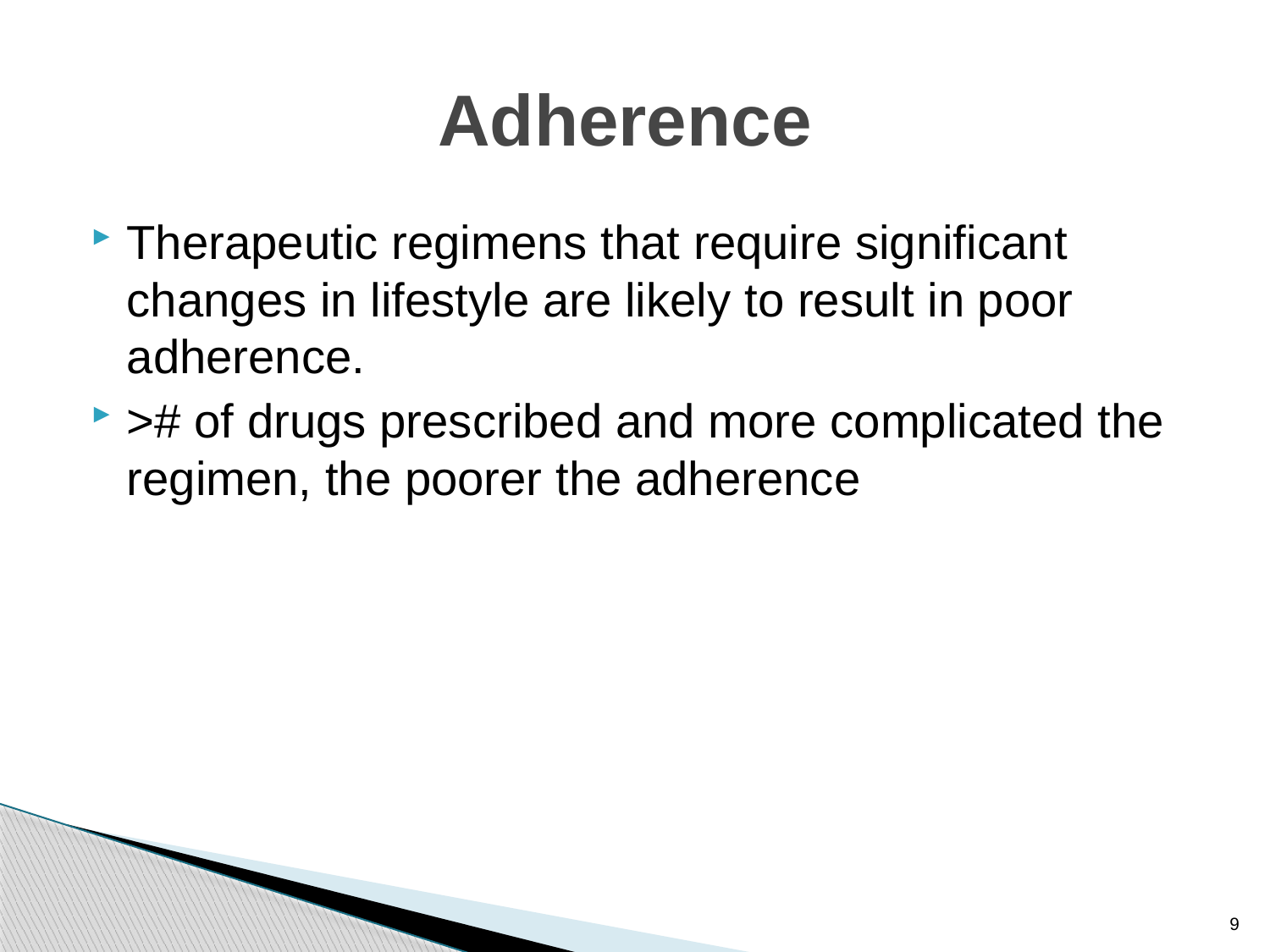

# Adherence
Therapeutic regimens that require significant changes in lifestyle are likely to result in poor adherence.
># of drugs prescribed and more complicated the regimen, the poorer the adherence

9